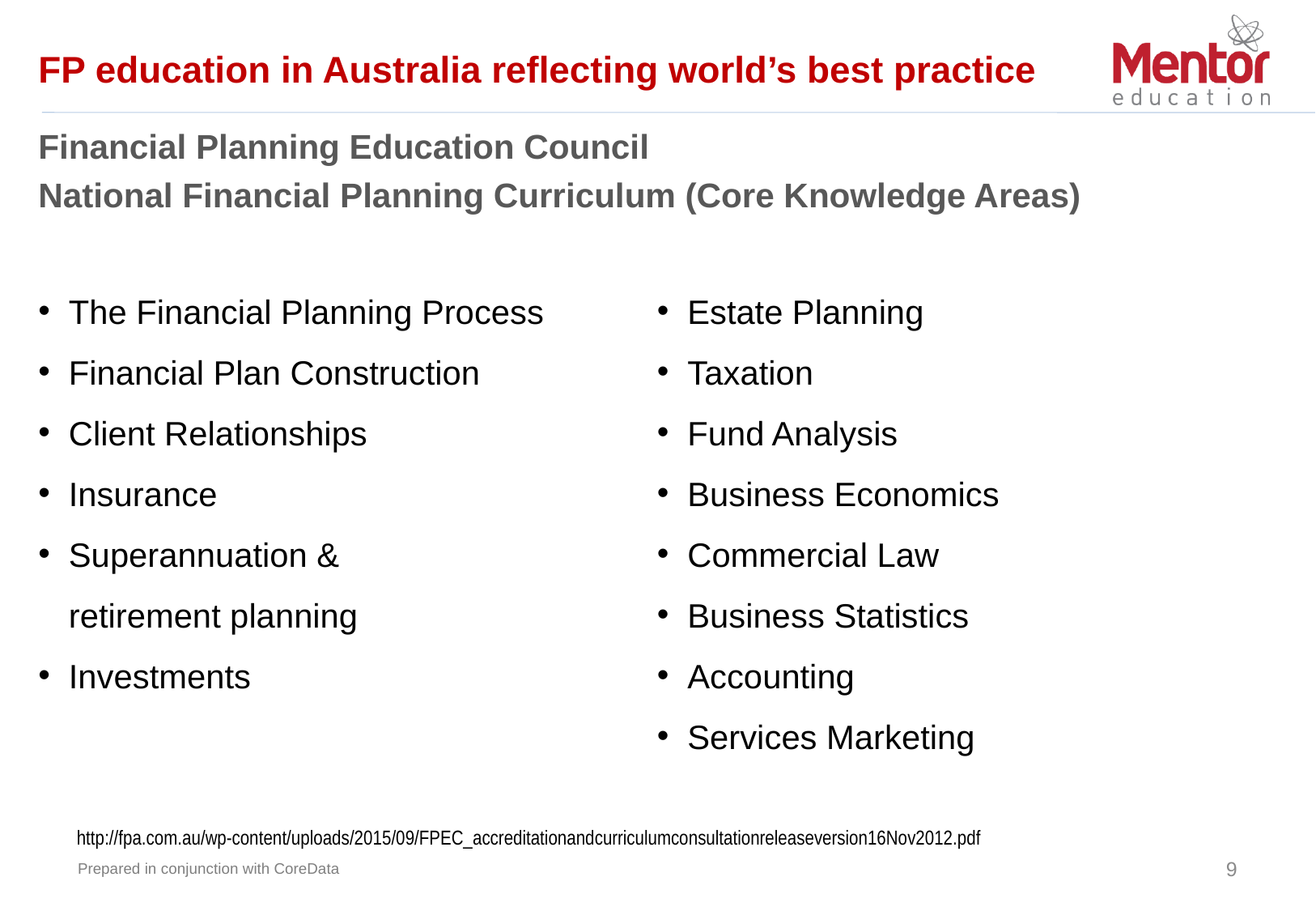

FP education in Australia reflecting world’s best practice

Financial Planning Education Council
National Financial Planning Curriculum (Core Knowledge Areas)
The Financial Planning Process
Financial Plan Construction
Client Relationships
Insurance
Superannuation &
retirement planning
Investments
Estate Planning
Taxation
Fund Analysis
Business Economics
Commercial Law
Business Statistics
Accounting
Services Marketing
http://fpa.com.au/wp-content/uploads/2015/09/FPEC_accreditationandcurriculumconsultationreleaseversion16Nov2012.pdf
9